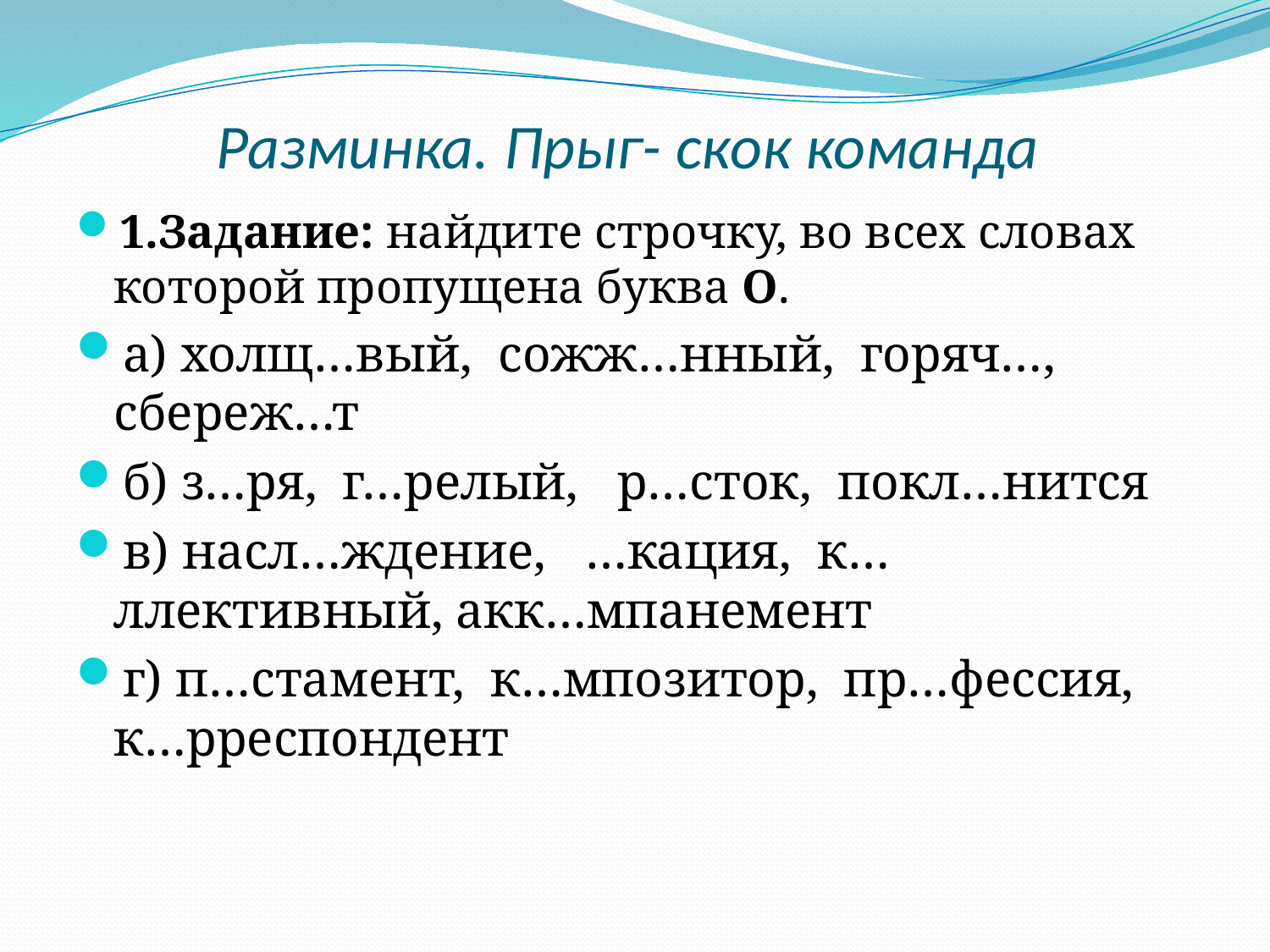

# Разминка. Прыг- скок команда
1.Задание: найдите строчку, во всех словах которой пропущена буква О.
а) холщ…вый,  сожж…нный,  горяч…,  сбереж…т
б) з…ря,  г…релый,   р…сток,  покл…нится
в) насл…ждение,   …кация,  к…ллективный, акк…мпанемент
г) п…стамент,  к…мпозитор,  пр…фессия, к…рреспондент